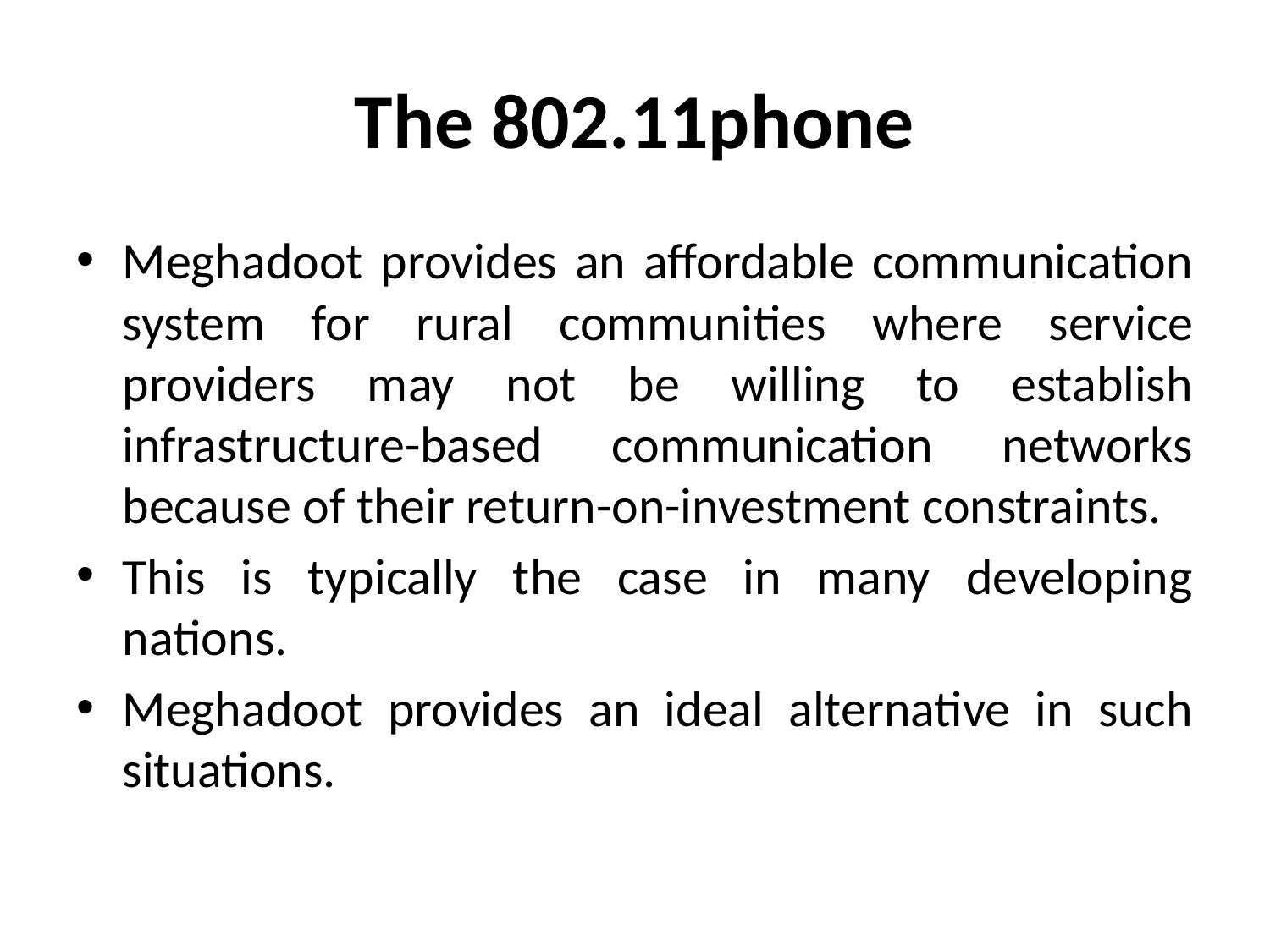

# The 802.11phone
Meghadoot provides an affordable communication system for rural communities where service providers may not be willing to establish infrastructure-based communication networks because of their return-on-investment constraints.
This is typically the case in many developing nations.
Meghadoot provides an ideal alternative in such situations.